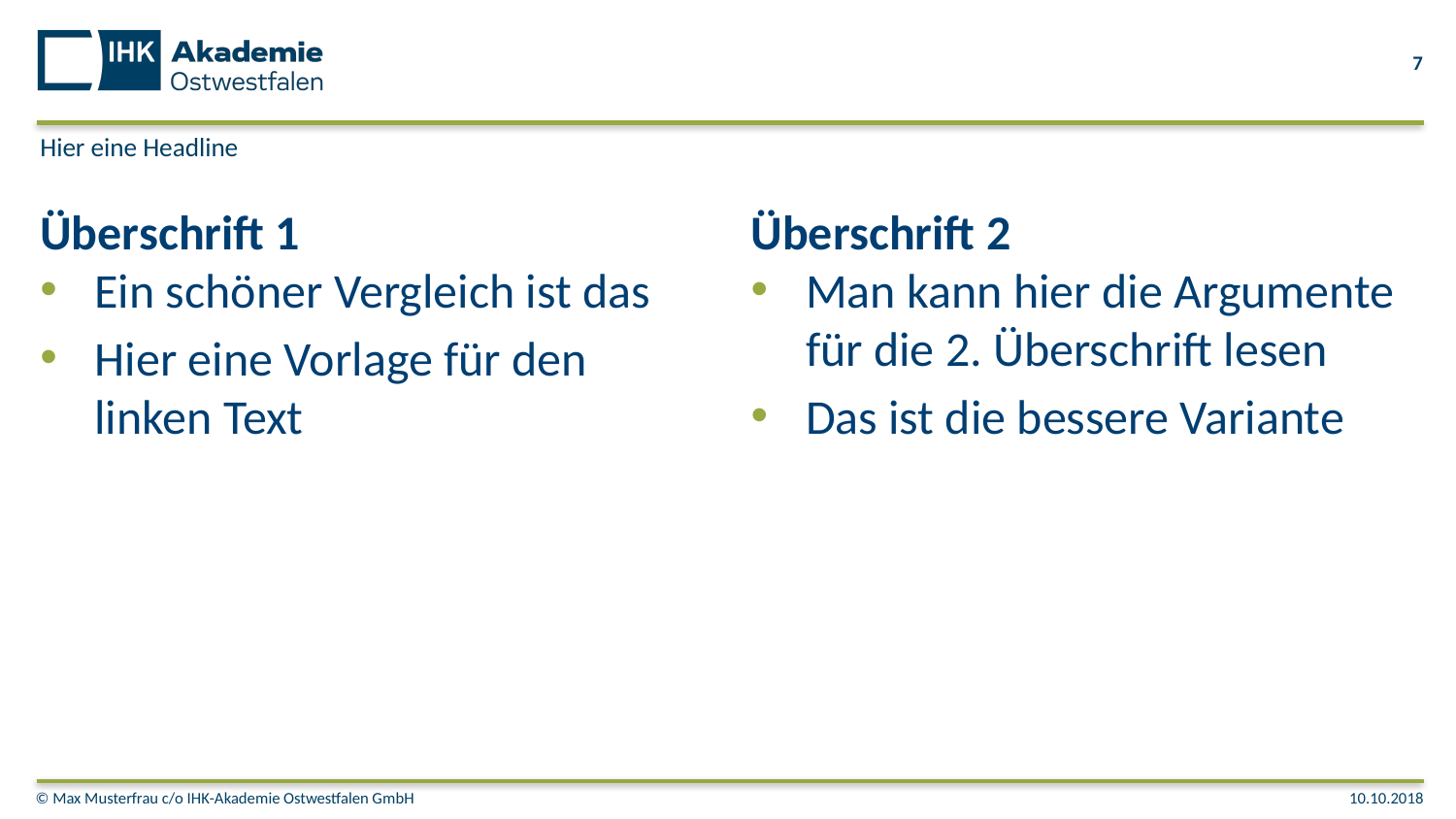

7
# Hier eine Headline
Überschrift 1
Überschrift 2
Ein schöner Vergleich ist das
Hier eine Vorlage für den linken Text

Man kann hier die Argumente für die 2. Überschrift lesen
Das ist die bessere Variante
© Max Musterfrau c/o IHK-Akademie Ostwestfalen GmbH
10.10.2018